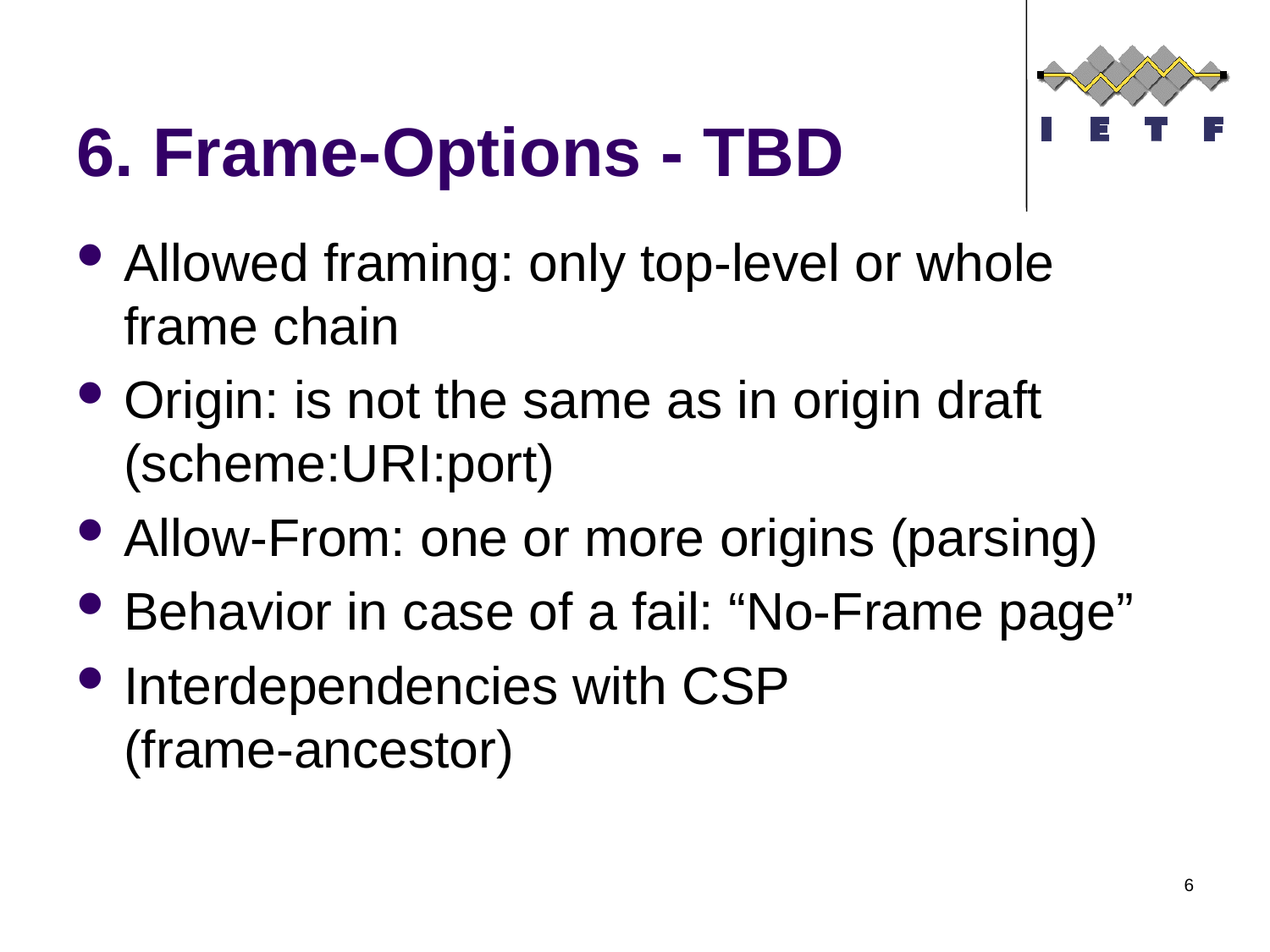

# 6. Frame-Options - TBD
Allowed framing: only top-level or whole frame chain
Origin: is not the same as in origin draft (scheme:URI:port)
Allow-From: one or more origins (parsing)
Behavior in case of a fail: “No-Frame page”
Interdependencies with CSP
(frame-ancestor)

6